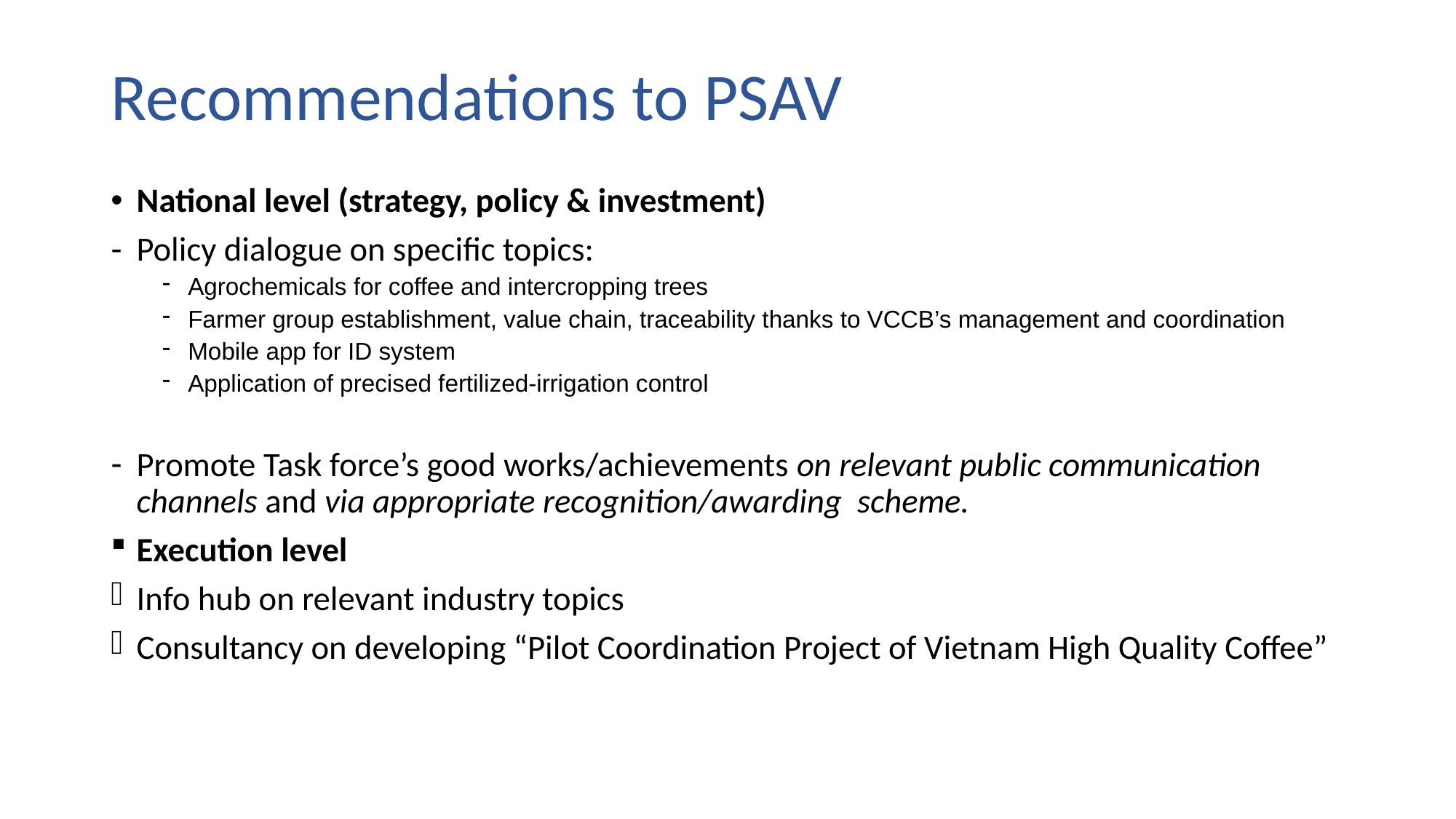

# Recommendations to PSAV
National level (strategy, policy & investment)
Policy dialogue on specific topics:
Agrochemicals for coffee and intercropping trees
Farmer group establishment, value chain, traceability thanks to VCCB’s management and coordination
Mobile app for ID system
Application of precised fertilized-irrigation control

Promote Task force’s good works/achievements on relevant public communication channels and via appropriate recognition/awarding  scheme.
Execution level
Info hub on relevant industry topics
Consultancy on developing “Pilot Coordination Project of Vietnam High Quality Coffee”